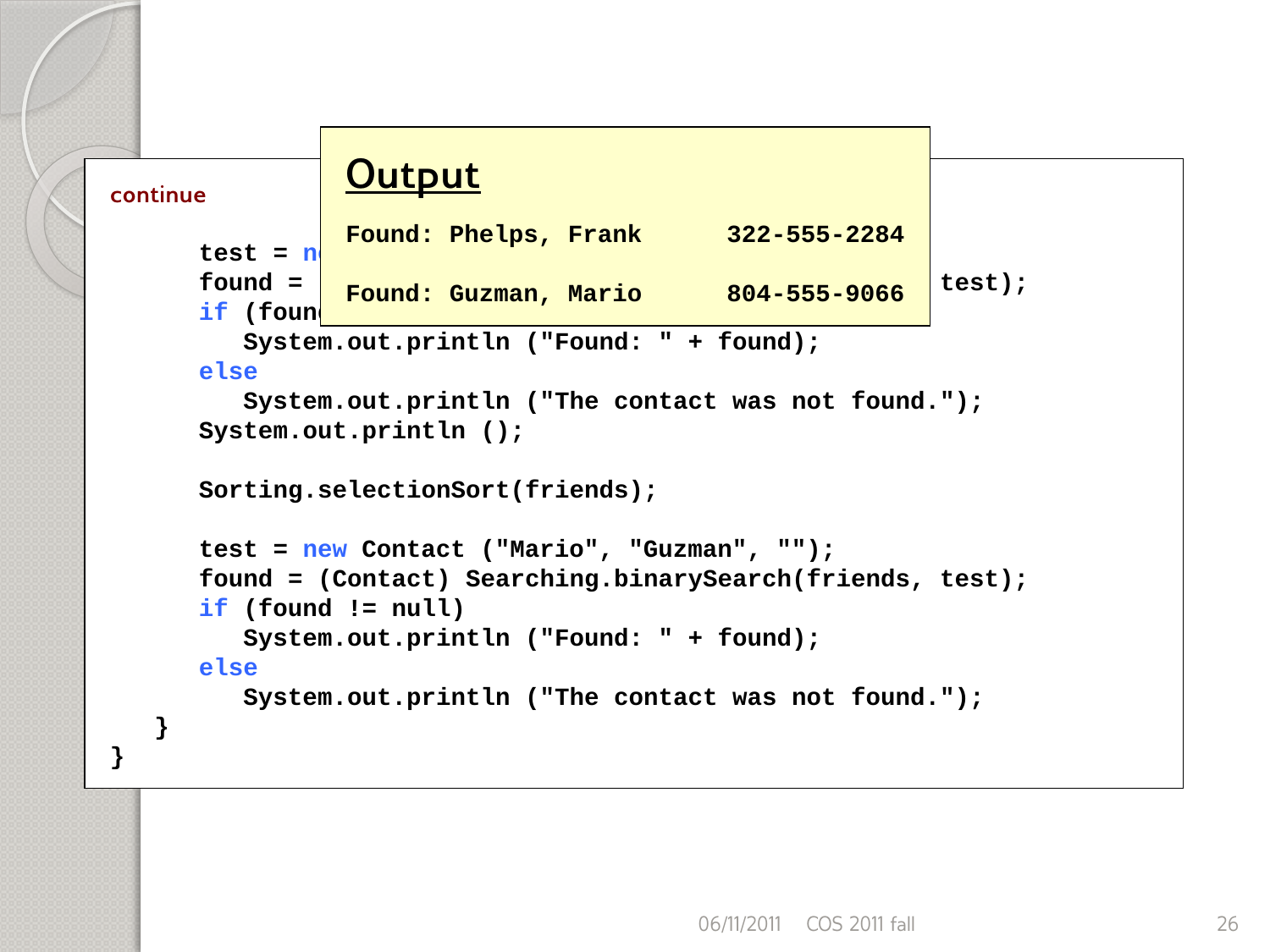

Output
Found: Phelps, Frank	322-555-2284

Found: Guzman, Mario	804-555-9066
continue

      test = new Contact ("Frank", "Phelps", "");
      found = (Contact) Searching.linearSearch(friends, test);
      if (found != null)
         System.out.println ("Found: " + found);
      else
         System.out.println ("The contact was not found.");
      System.out.println ();

      Sorting.selectionSort(friends);

      test = new Contact ("Mario", "Guzman", "");
      found = (Contact) Searching.binarySearch(friends, test);
      if (found != null)
         System.out.println ("Found: " + found);
      else
         System.out.println ("The contact was not found.");
   }
}
06/11/2011
COS 2011 fall
26